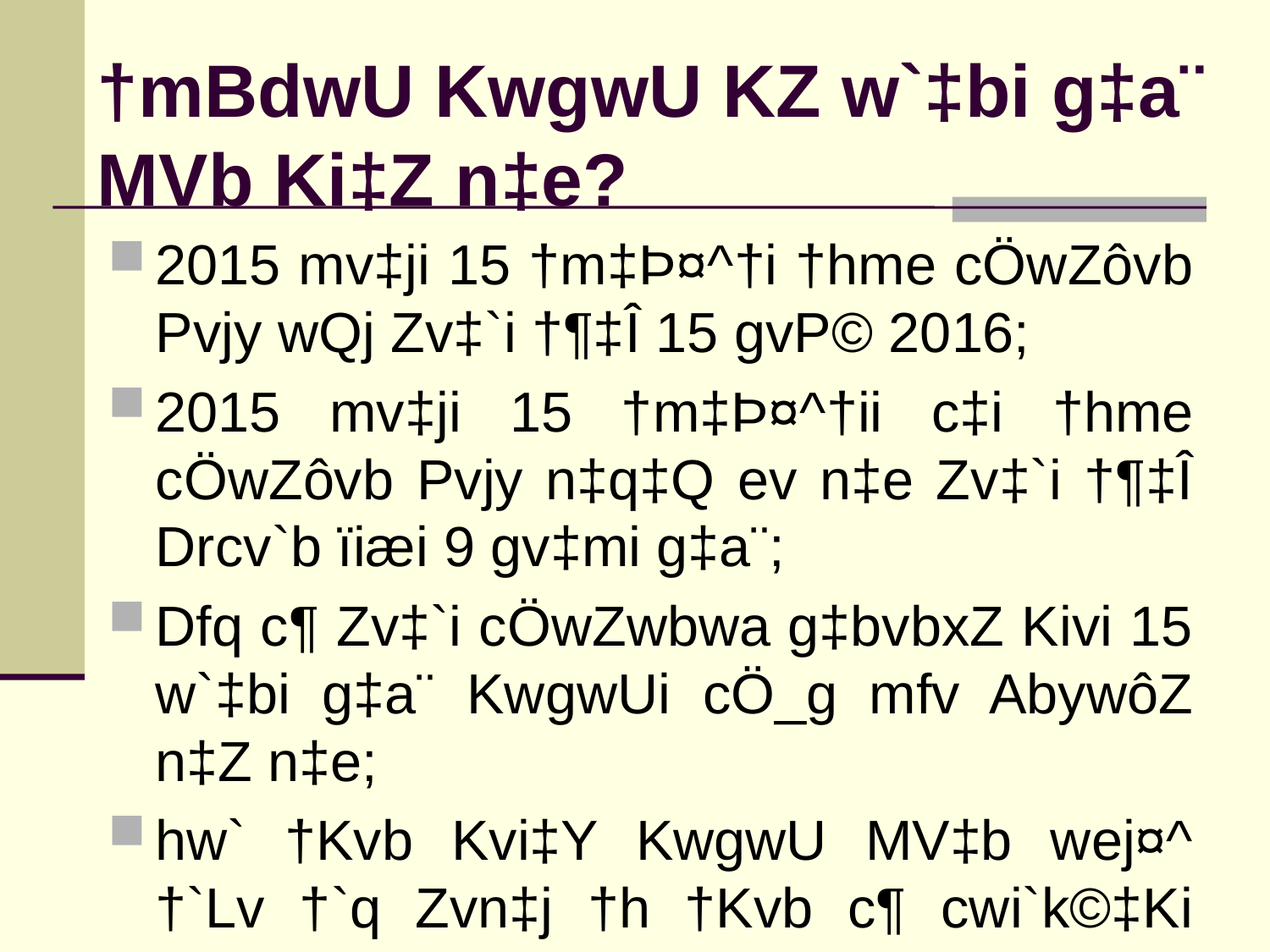

# †mBdwU KwgwU KZ w`‡bi g‡a¨ MVb Ki‡Z n‡e?
2015 mv‡ji 15 †m‡Þ¤^†i †hme cÖwZôvb Pvjy wQj Zv‡`i †¶‡Î 15 gvP© 2016;
2015 mv‡ji 15 †m‡Þ¤^†ii c‡i †hme cÖwZôvb Pvjy n‡q‡Q ev n‡e Zv‡`i †¶‡Î Drcv`b ïiæi 9 gv‡mi g‡a¨;
Dfq c¶ Zv‡`i cÖwZwbwa g‡bvbxZ Kivi 15 w`‡bi g‡a¨ KwgwUi cÖ_g mfv AbywôZ n‡Z n‡e;
hw` †Kvb Kvi‡Y KwgwU MV‡b wej¤^ †`Lv †`q Zvn‡j †h †Kvb c¶ cwi`k©‡Ki mnvqZv PvB‡Z cv‡i (wewa- 81(10 I 11), weGjAvi)